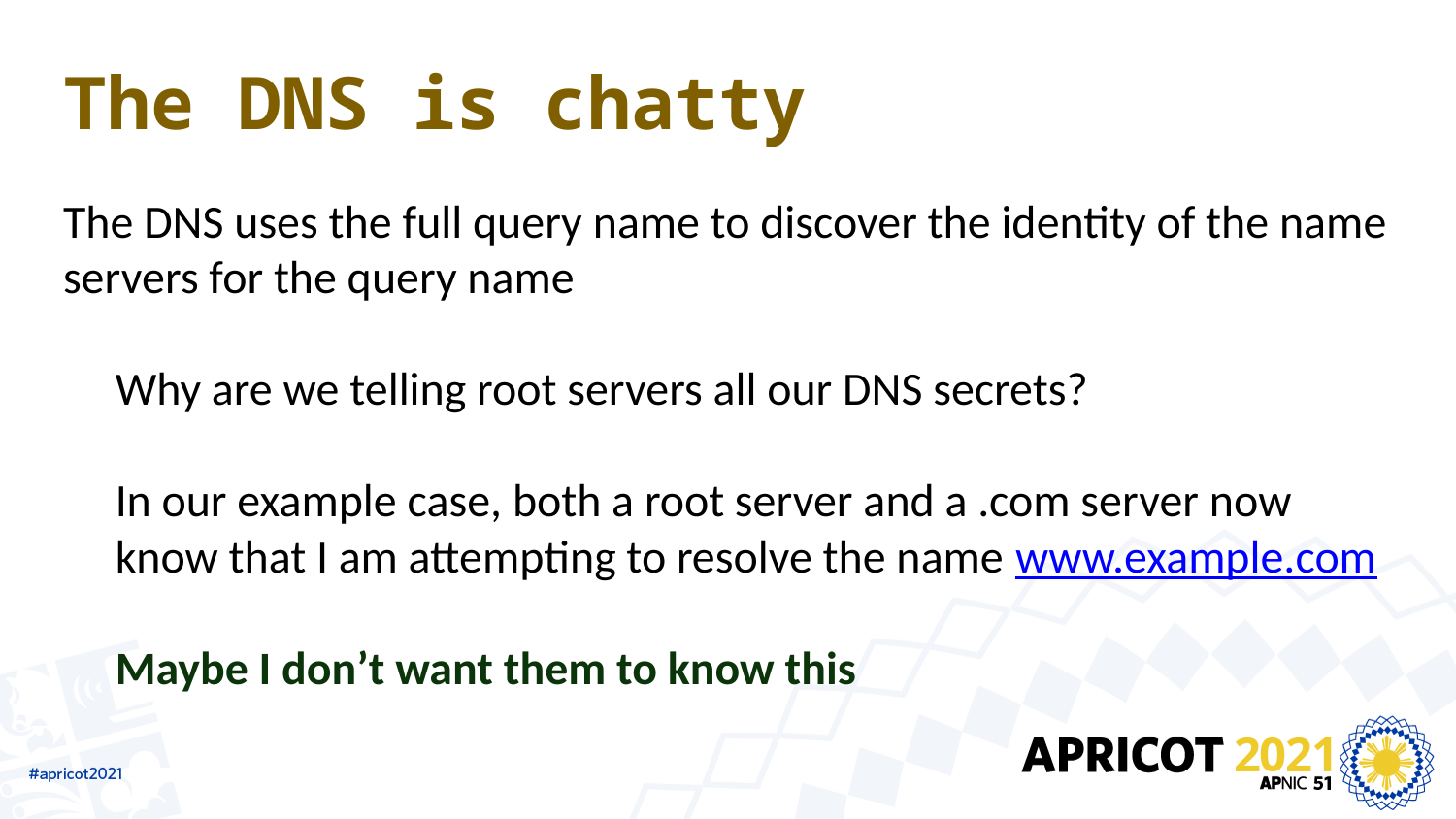

# The DNS is chatty
The DNS uses the full query name to discover the identity of the name servers for the query name

Why are we telling root servers all our DNS secrets?

In our example case, both a root server and a .com server now know that I am attempting to resolve the name www.example.com

Maybe I don’t want them to know this